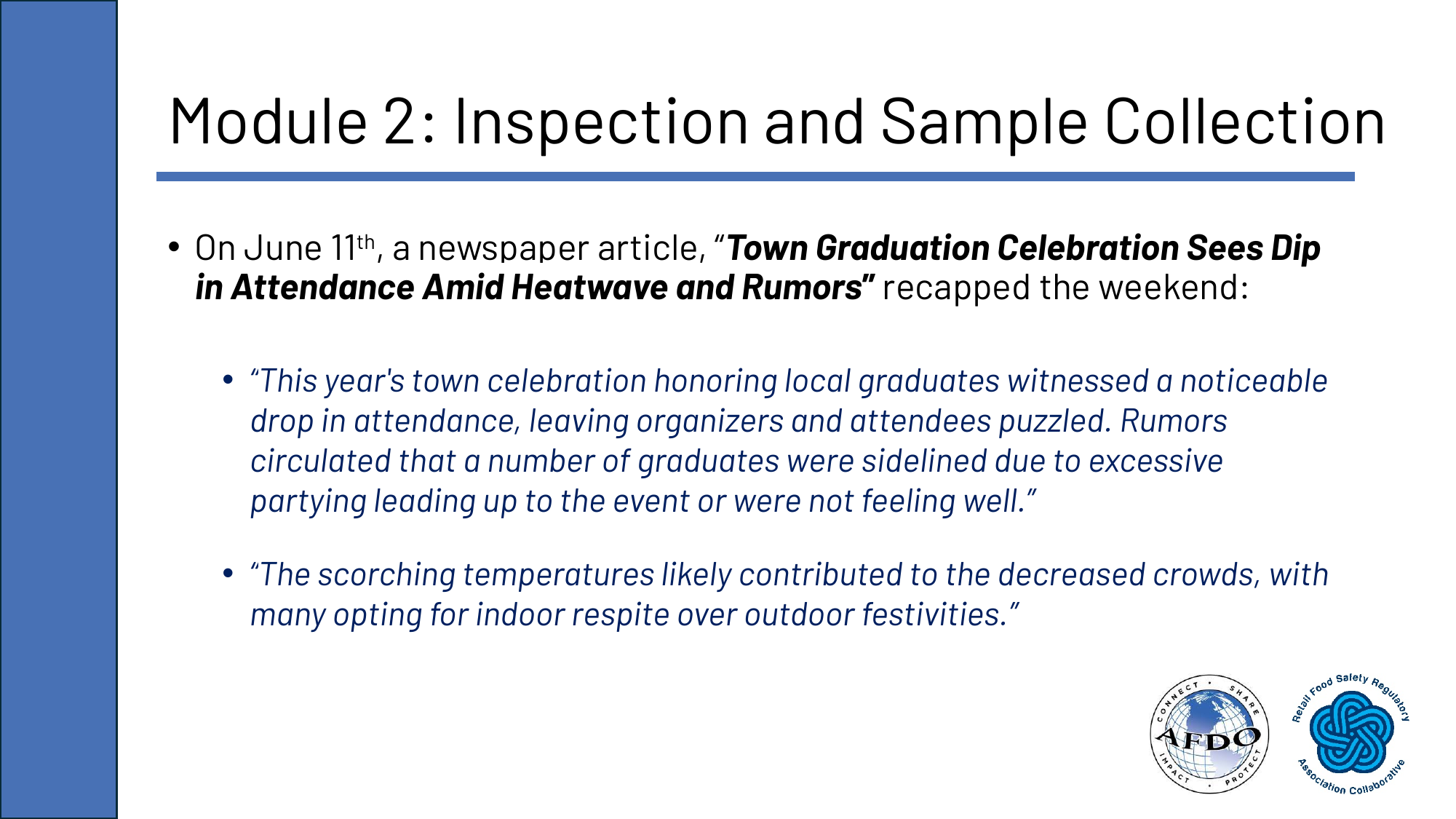

# Module 2: Inspection and Sample Collection
On June 11th, a newspaper article, “Town Graduation Celebration Sees Dip in Attendance Amid Heatwave and Rumors” recapped the weekend:
“This year's town celebration honoring local graduates witnessed a noticeable drop in attendance, leaving organizers and attendees puzzled. Rumors circulated that a number of graduates were sidelined due to excessive partying leading up to the event or were not feeling well.”
“The scorching temperatures likely contributed to the decreased crowds, with many opting for indoor respite over outdoor festivities.”